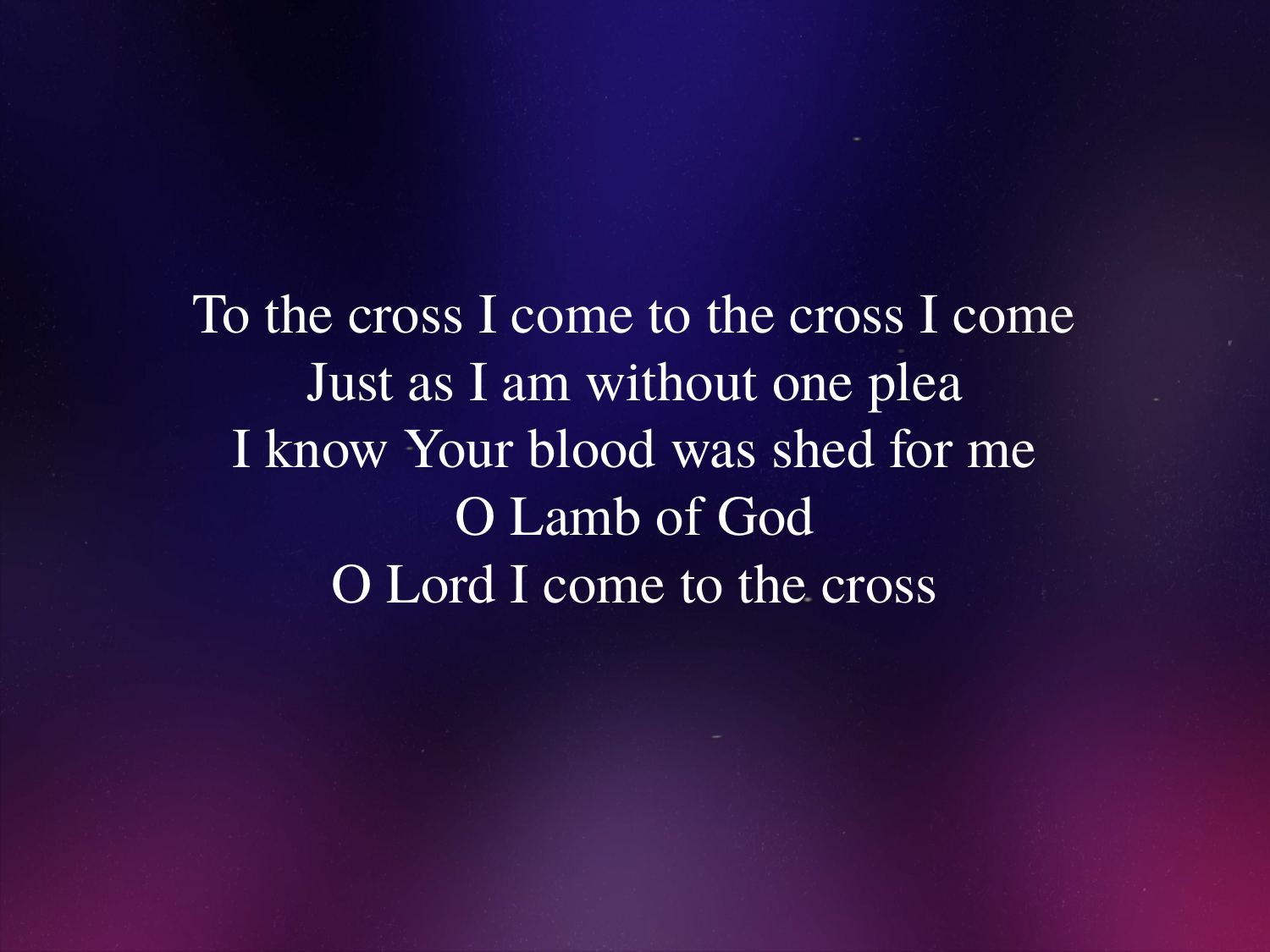

# To the cross I come to the cross I come Just as I am without one plea I know Your blood was shed for me O Lamb of God O Lord I come to the cross